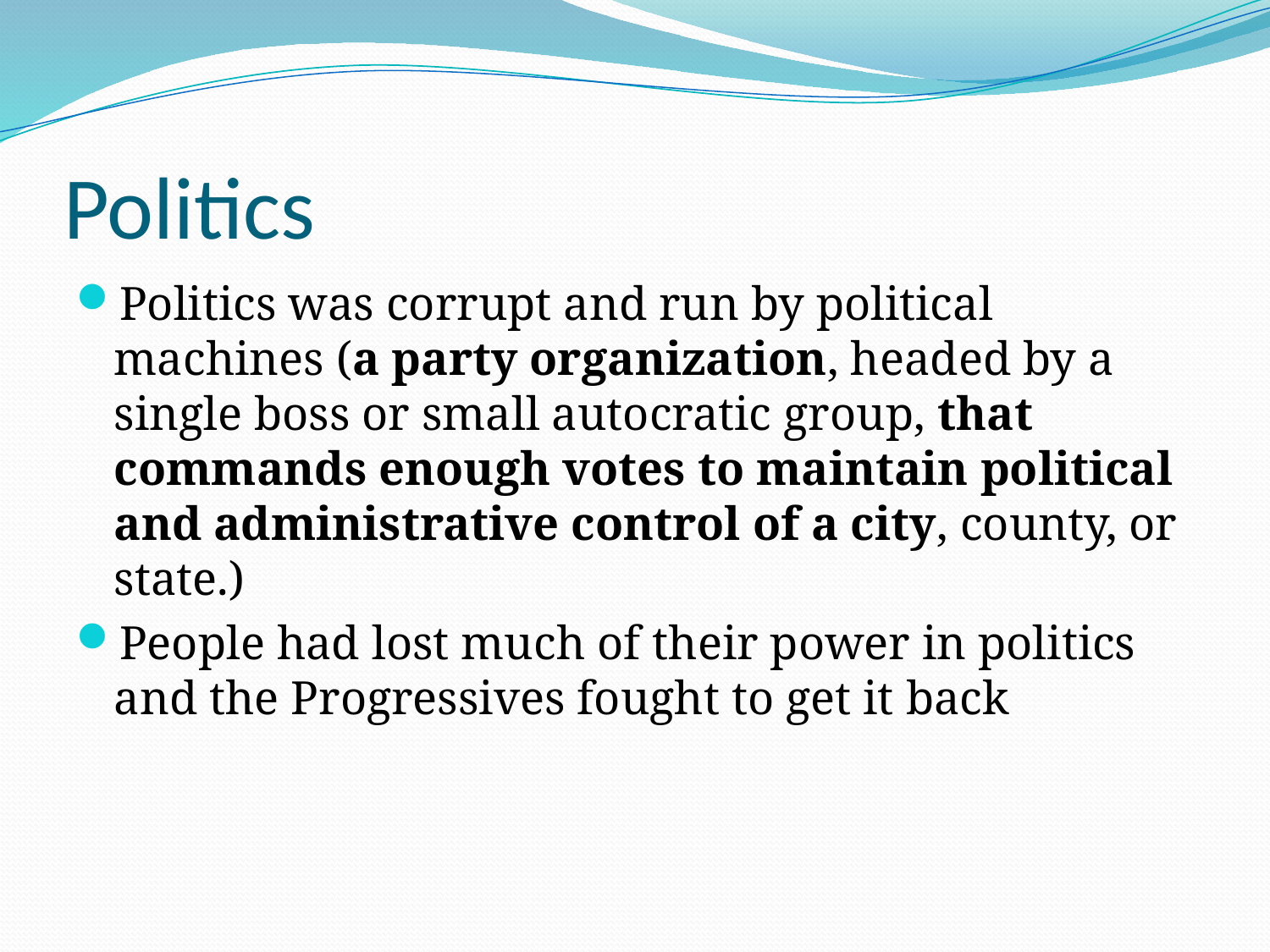

# Politics
Politics was corrupt and run by political machines (a party organization, headed by a single boss or small autocratic group, that commands enough votes to maintain political and administrative control of a city, county, or state.)
People had lost much of their power in politics and the Progressives fought to get it back